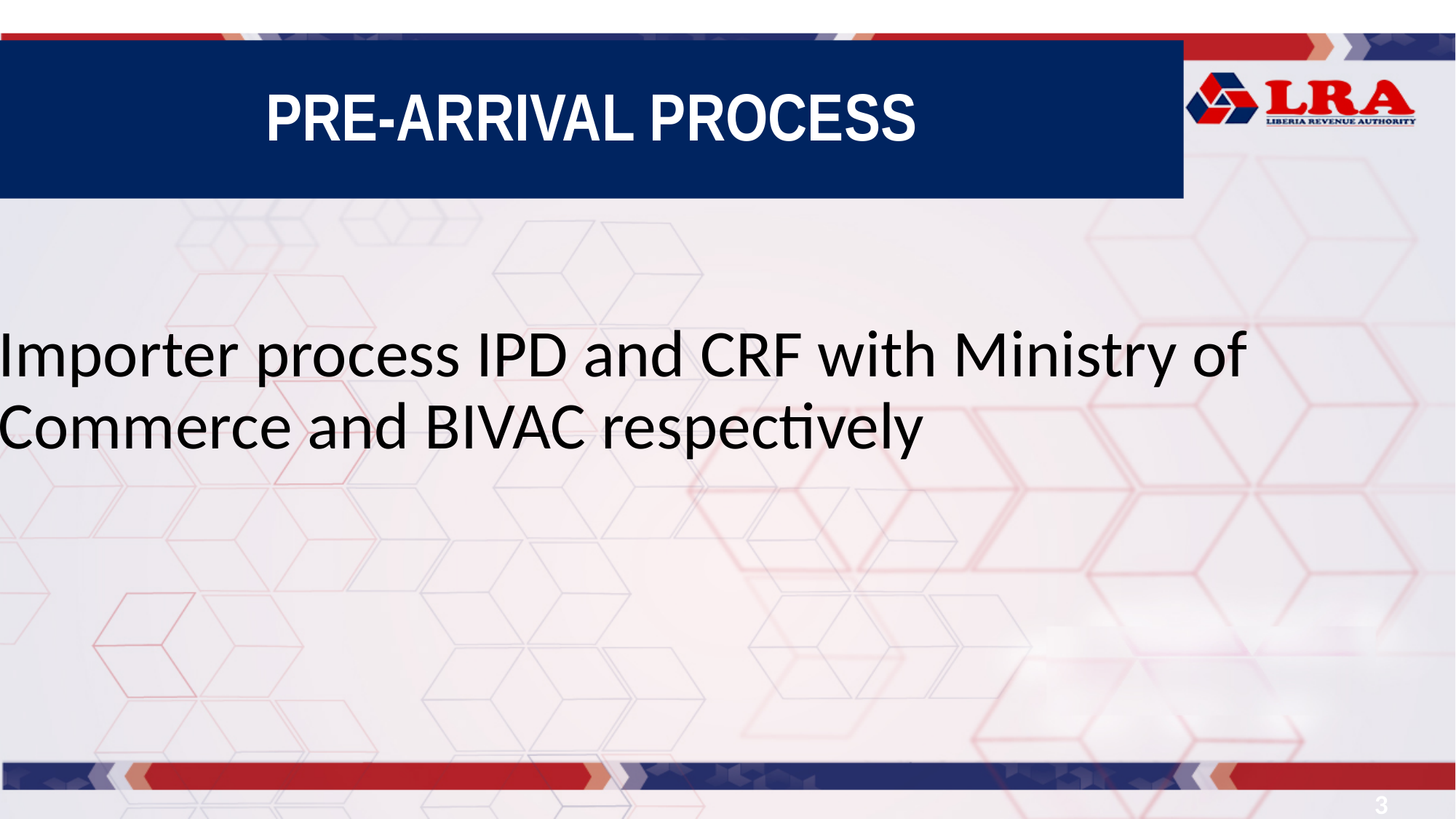

PRE-ARRIVAL PROCESS

Importer process IPD and CRF with Ministry of Commerce and BIVAC respectively

3